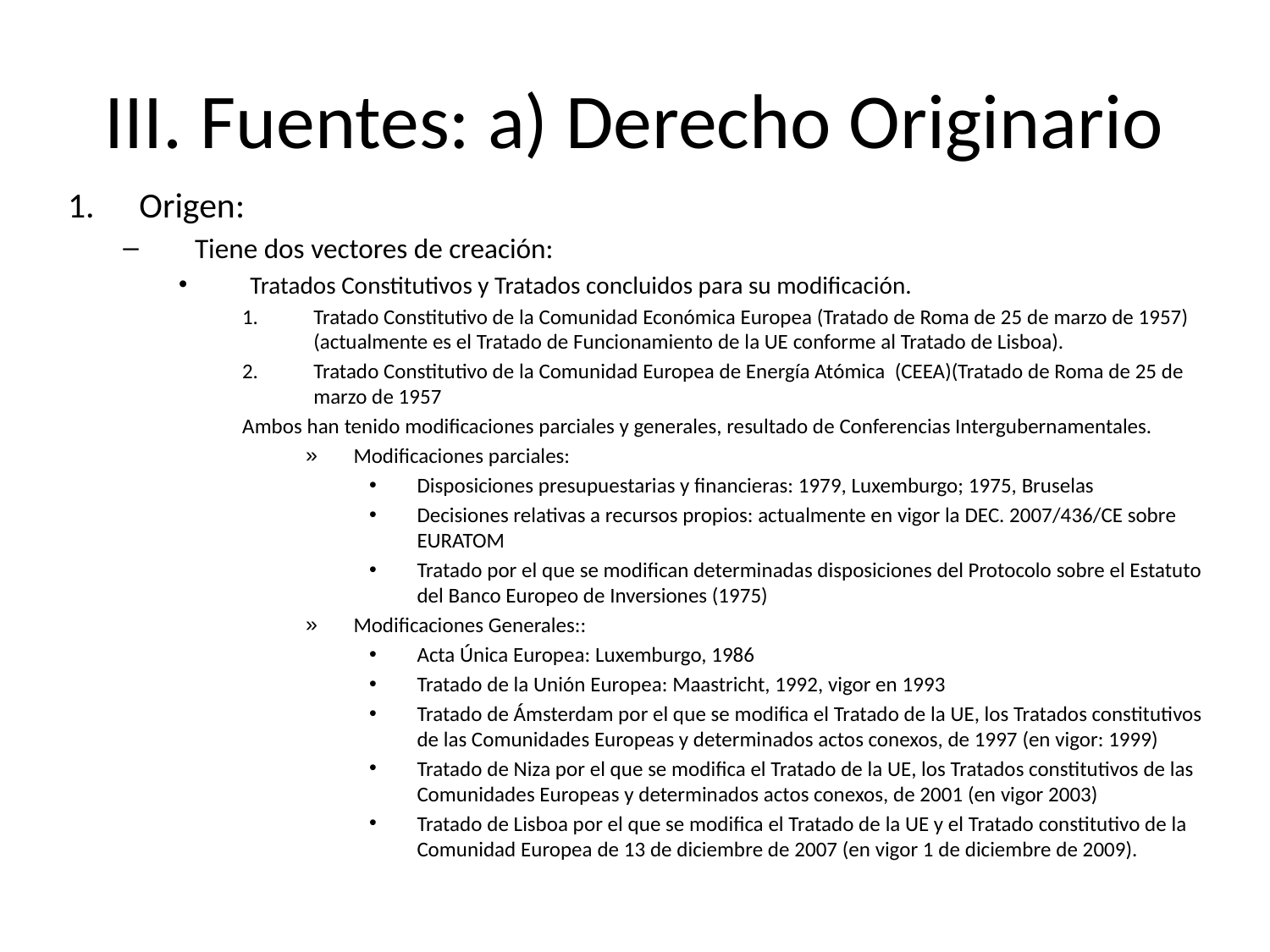

# III. Fuentes: a) Derecho Originario
Origen:
Tiene dos vectores de creación:
Tratados Constitutivos y Tratados concluidos para su modificación.
Tratado Constitutivo de la Comunidad Económica Europea (Tratado de Roma de 25 de marzo de 1957) (actualmente es el Tratado de Funcionamiento de la UE conforme al Tratado de Lisboa).
Tratado Constitutivo de la Comunidad Europea de Energía Atómica  (CEEA)(Tratado de Roma de 25 de marzo de 1957
Ambos han tenido modificaciones parciales y generales, resultado de Conferencias Intergubernamentales.
Modificaciones parciales:
Disposiciones presupuestarias y financieras: 1979, Luxemburgo; 1975, Bruselas
Decisiones relativas a recursos propios: actualmente en vigor la DEC. 2007/436/CE sobre EURATOM
Tratado por el que se modifican determinadas disposiciones del Protocolo sobre el Estatuto del Banco Europeo de Inversiones (1975)
Modificaciones Generales::
Acta Única Europea: Luxemburgo, 1986
Tratado de la Unión Europea: Maastricht, 1992, vigor en 1993
Tratado de Ámsterdam por el que se modifica el Tratado de la UE, los Tratados constitutivos de las Comunidades Europeas y determinados actos conexos, de 1997 (en vigor: 1999)
Tratado de Niza por el que se modifica el Tratado de la UE, los Tratados constitutivos de las Comunidades Europeas y determinados actos conexos, de 2001 (en vigor 2003)
Tratado de Lisboa por el que se modifica el Tratado de la UE y el Tratado constitutivo de la Comunidad Europea de 13 de diciembre de 2007 (en vigor 1 de diciembre de 2009).